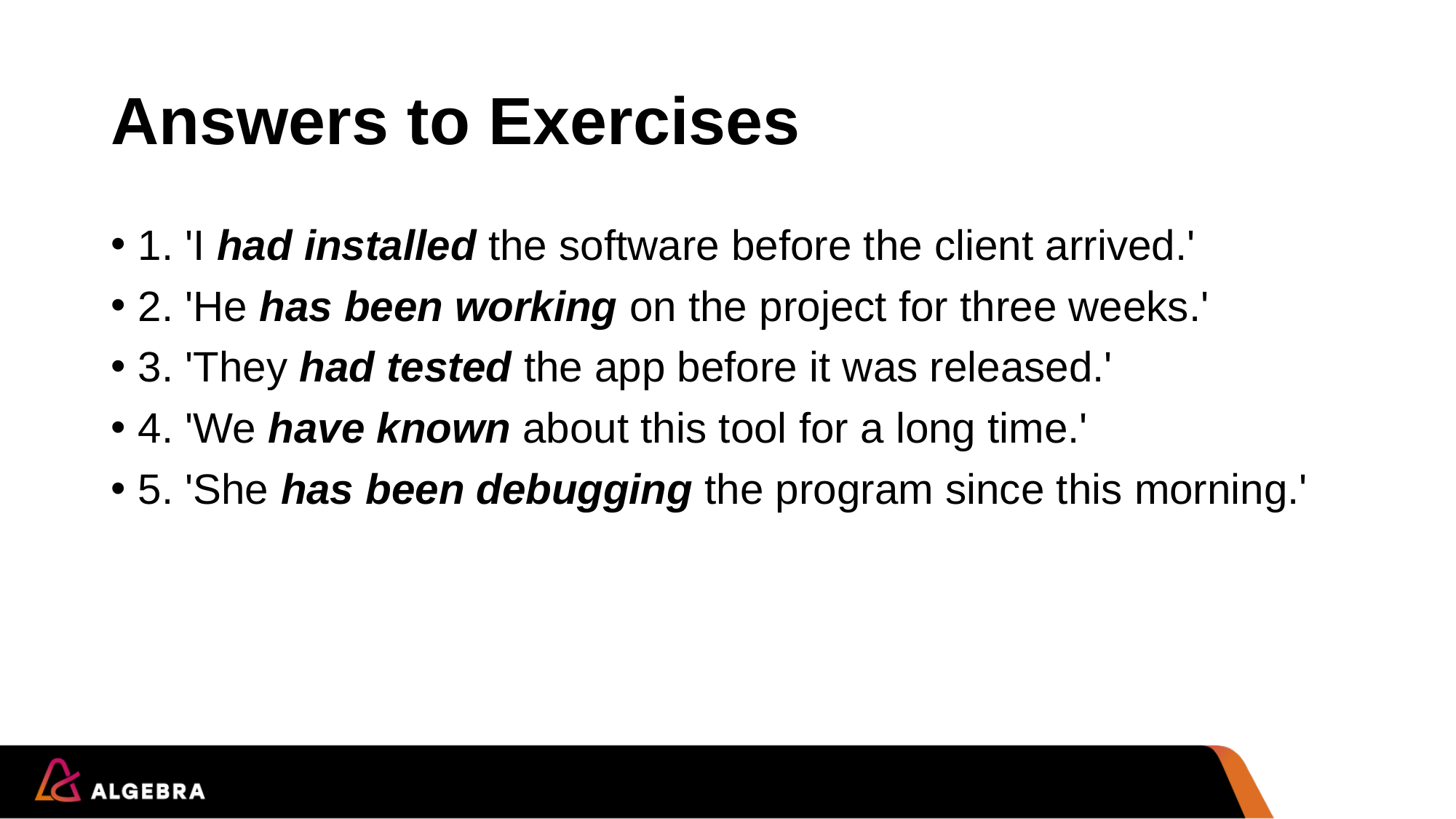

# Answers to Exercises
1. 'I had installed the software before the client arrived.'
2. 'He has been working on the project for three weeks.'
3. 'They had tested the app before it was released.'
4. 'We have known about this tool for a long time.'
5. 'She has been debugging the program since this morning.'